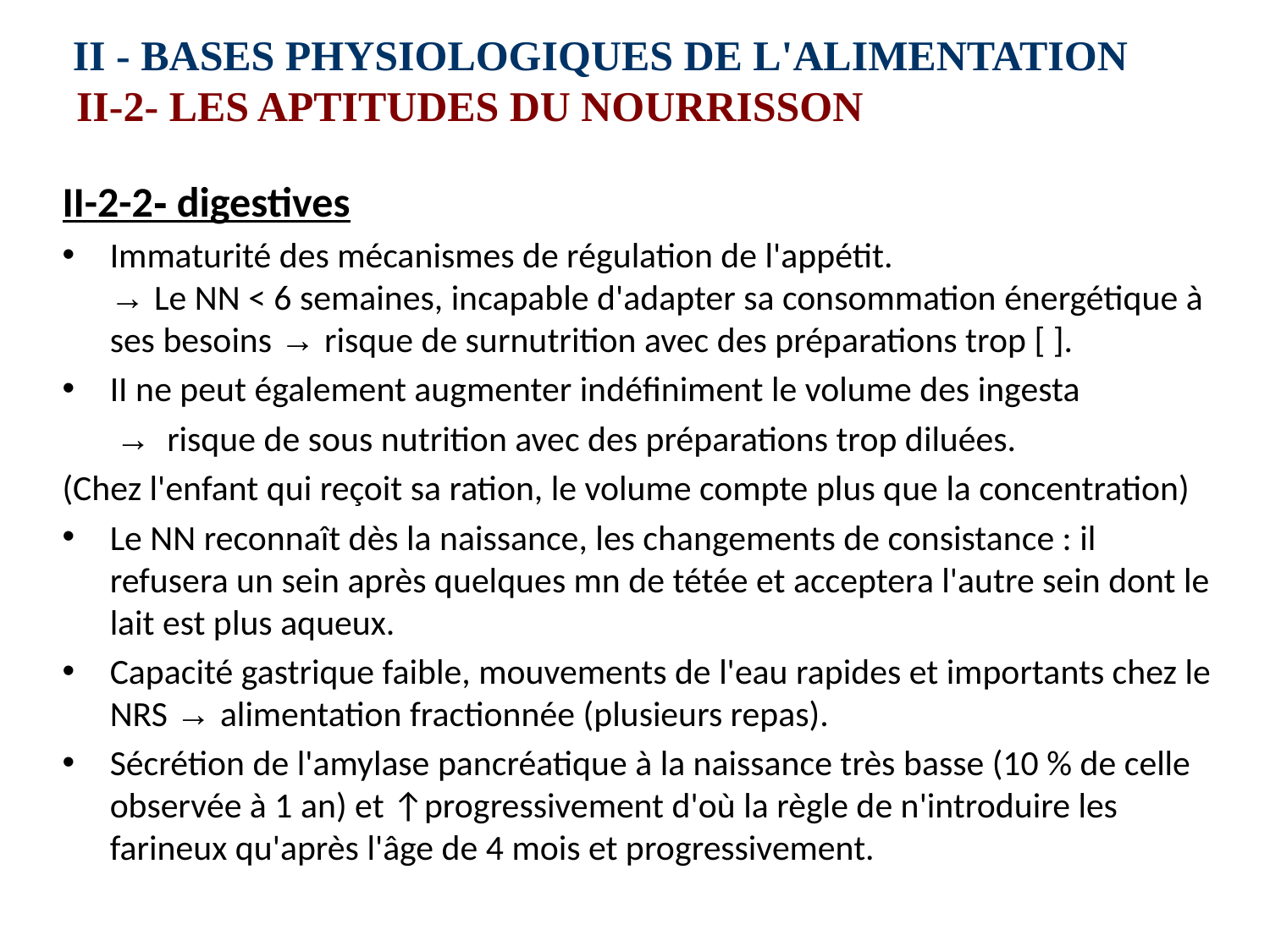

# II ‑ BASES PHYSIOLOGIQUES DE L'ALIMENTATION II-2‑ LES APTITUDES DU NOURRISSON
II-2-2‑ digestives
Immaturité des mécanismes de régulation de l'appétit.                                     → Le NN < 6 semaines, incapable d'adapter sa consommation énergétique à ses besoins → risque de surnutrition avec des préparations trop [ ].
II ne peut également augmenter indéfiniment le volume des ingesta
      →  risque de sous nutrition avec des préparations trop diluées.
(Chez l'enfant qui reçoit sa ration, le volume compte plus que la concentration)
Le NN reconnaît dès la naissance, les changements de consistance : il refusera un sein après quelques mn de tétée et acceptera l'autre sein dont le lait est plus aqueux.
Capacité gastrique faible, mouvements de l'eau rapides et importants chez le NRS → alimentation fractionnée (plusieurs repas).
Sécrétion de l'amylase pancréatique à la naissance très basse (10 % de celle observée à 1 an) et ↑progressivement d'où la règle de n'introduire les farineux qu'après l'âge de 4 mois et progressivement.